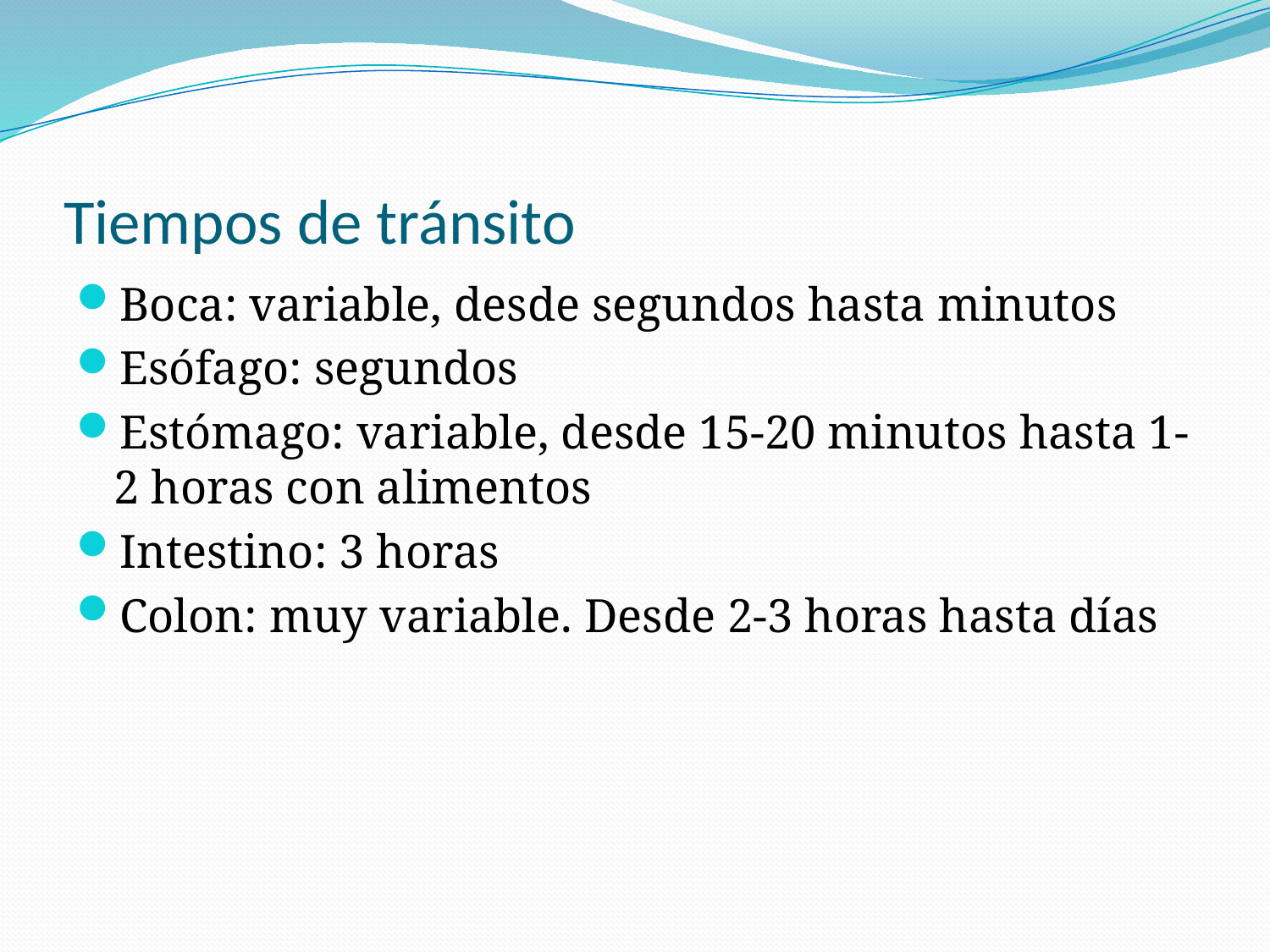

# Tiempos de tránsito
Boca: variable, desde segundos hasta minutos
Esófago: segundos
Estómago: variable, desde 15-20 minutos hasta 1-2 horas con alimentos
Intestino: 3 horas
Colon: muy variable. Desde 2-3 horas hasta días